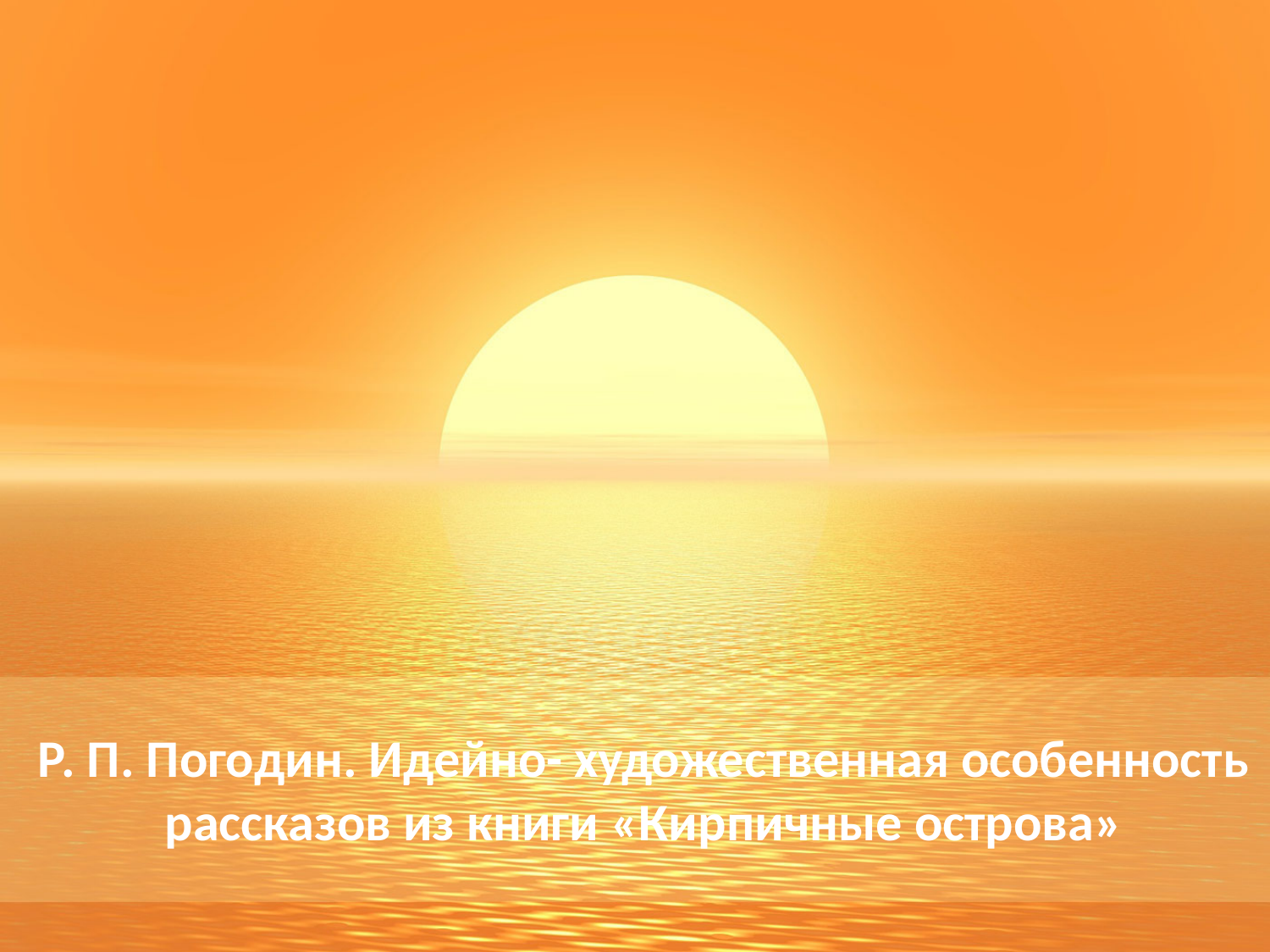

# Р. П. Погодин. Идейно- художественная особенность рассказов из книги «Кирпичные острова»